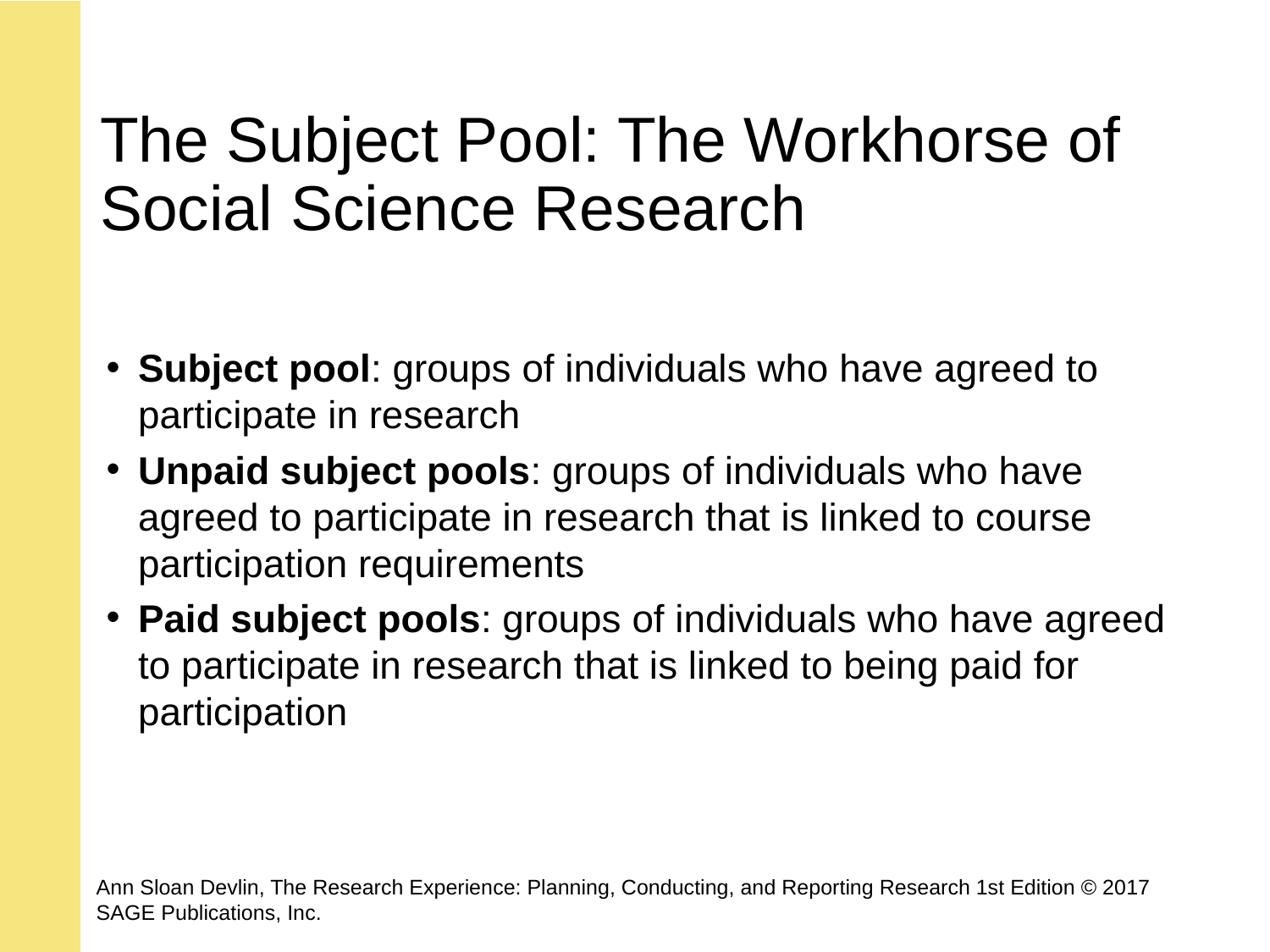

# The Subject Pool: The Workhorse of Social Science Research
Subject pool: groups of individuals who have agreed to participate in research
Unpaid subject pools: groups of individuals who have agreed to participate in research that is linked to course participation requirements
Paid subject pools: groups of individuals who have agreed to participate in research that is linked to being paid for participation